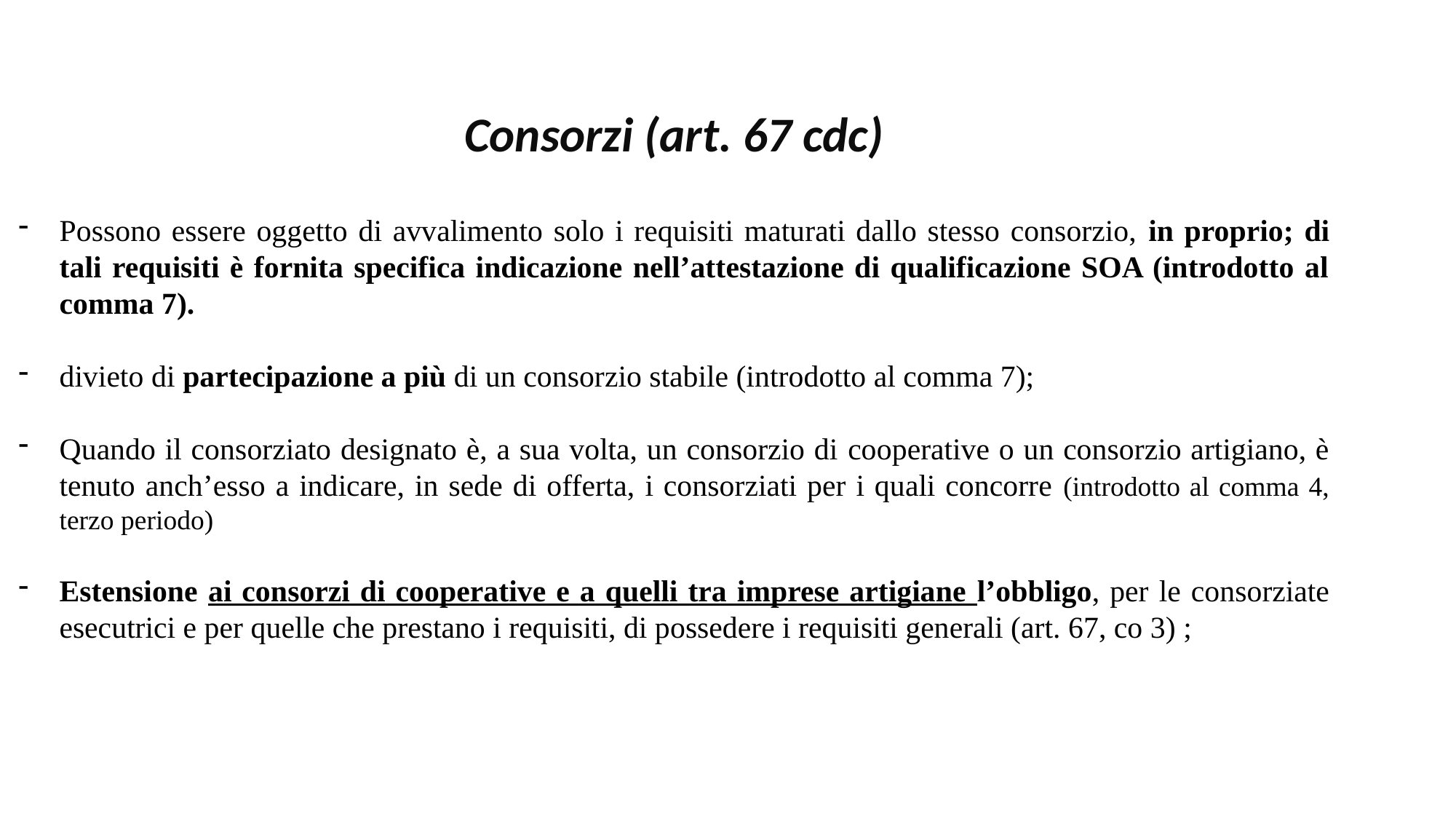

Consorzi (art. 67 cdc)

Possono essere oggetto di avvalimento solo i requisiti maturati dallo stesso consorzio, in proprio; di tali requisiti è fornita specifica indicazione nell’attestazione di qualificazione SOA (introdotto al comma 7).

divieto di partecipazione a più di un consorzio stabile (introdotto al comma 7);

Quando il consorziato designato è, a sua volta, un consorzio di cooperative o un consorzio artigiano, è tenuto anch’esso a indicare, in sede di offerta, i consorziati per i quali concorre (introdotto al comma 4, terzo periodo)

Estensione ai consorzi di cooperative e a quelli tra imprese artigiane l’obbligo, per le consorziate esecutrici e per quelle che prestano i requisiti, di possedere i requisiti generali (art. 67, co 3) ;